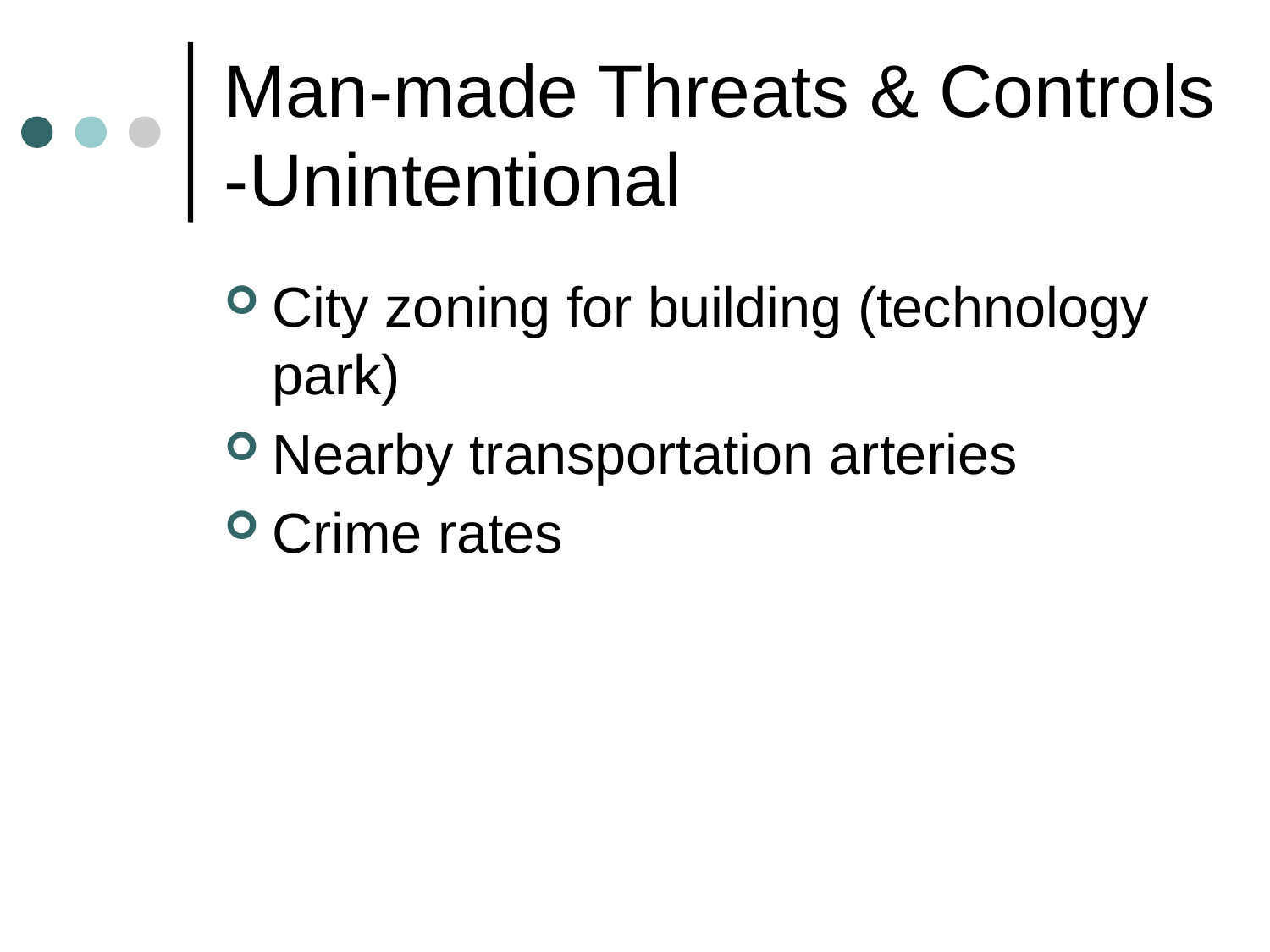

# Man-made Threats & Controls -Unintentional
City zoning for building (technology park)
Nearby transportation arteries
Crime rates